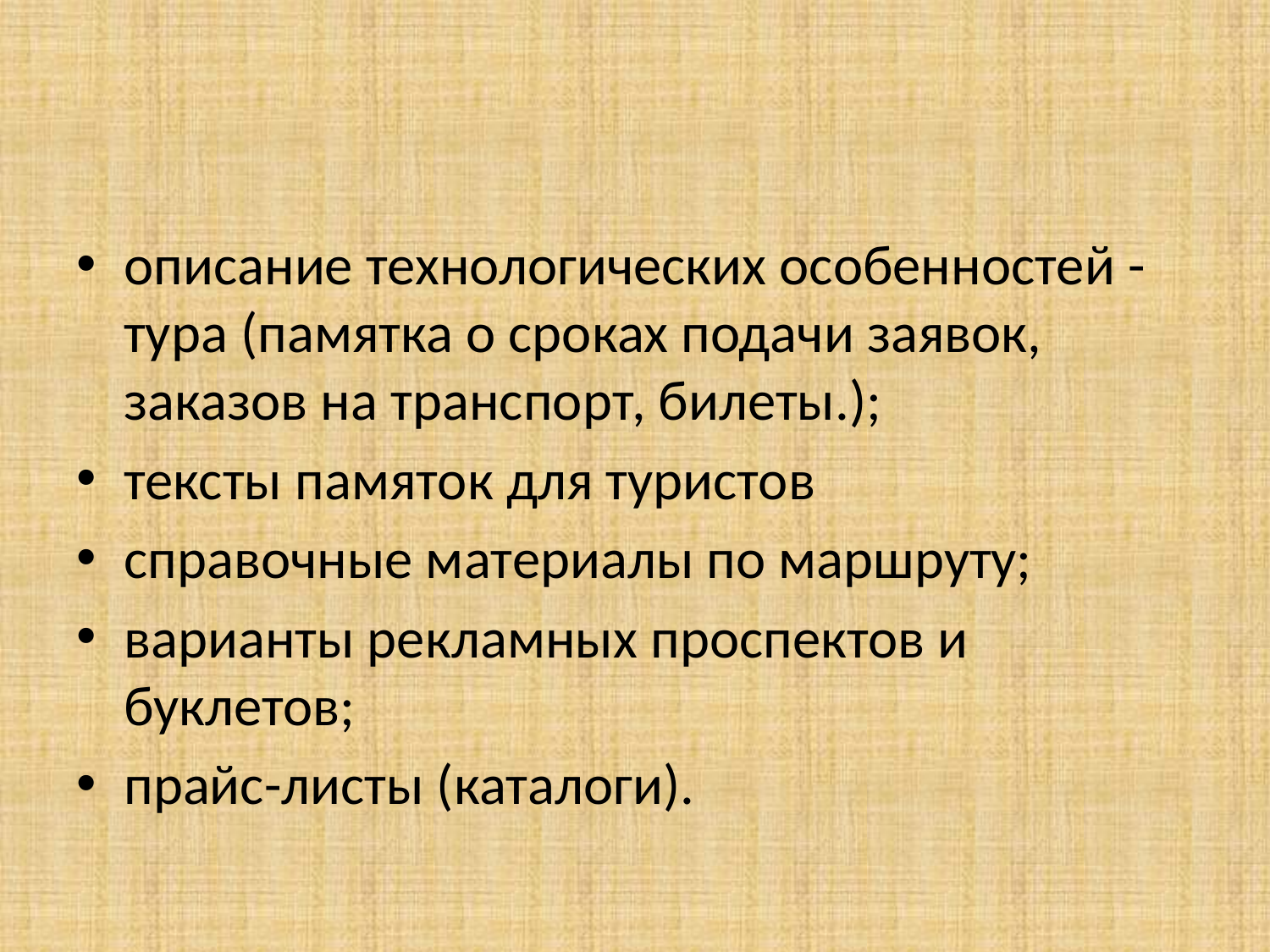

#
описание технологических особенностей - тура (памятка о сроках подачи заявок, заказов на транспорт, билеты.);
тексты памяток для туристов
справочные материалы по маршруту;
варианты рекламных проспектов и буклетов;
прайс-листы (каталоги).